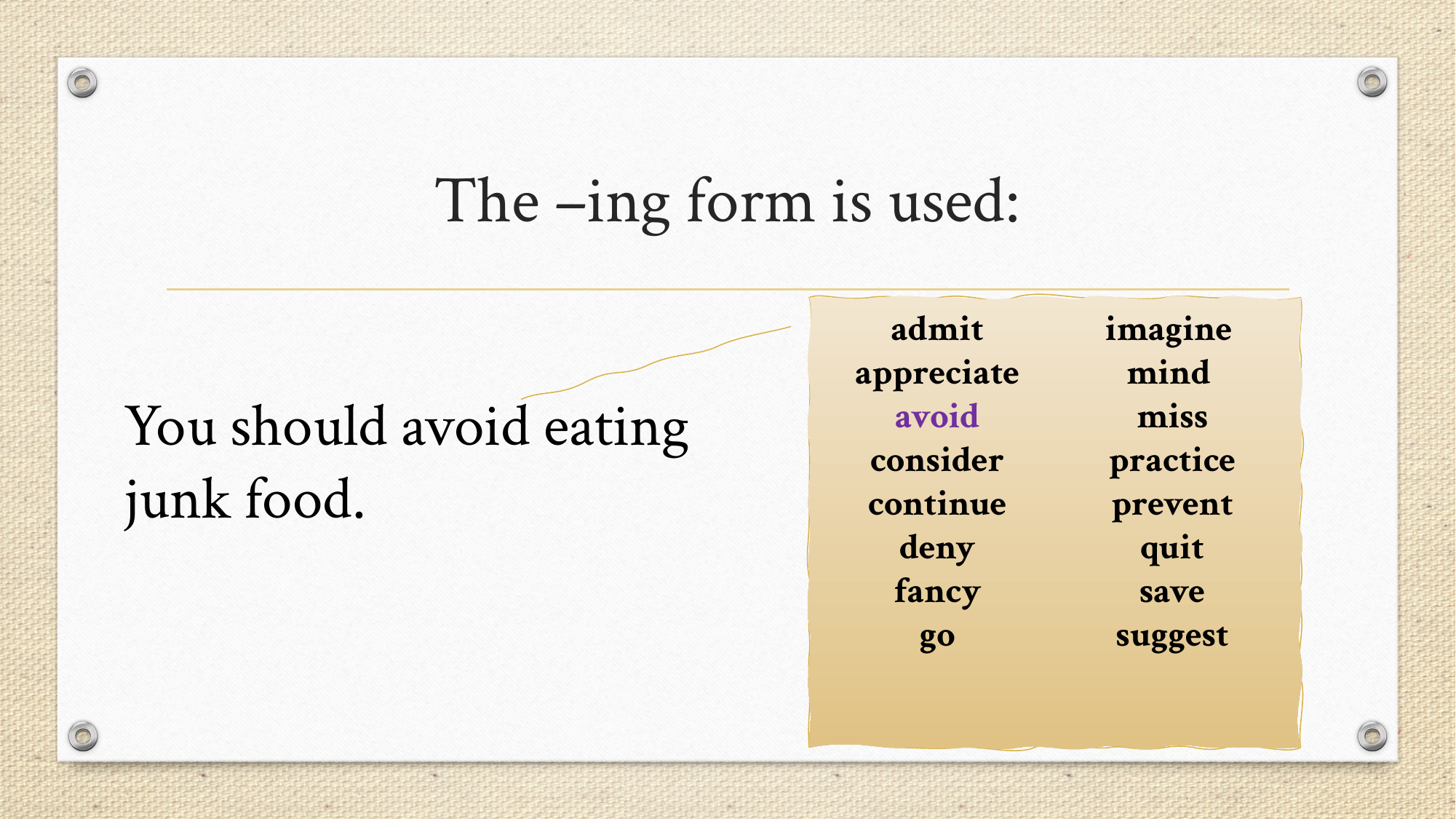

# The –ing form is used:
admit
appreciate
avoid
consider
continue
deny
fancy
go

imagine
mind
miss
practice
prevent
quit
save
suggest

You should avoid eating
junk food.